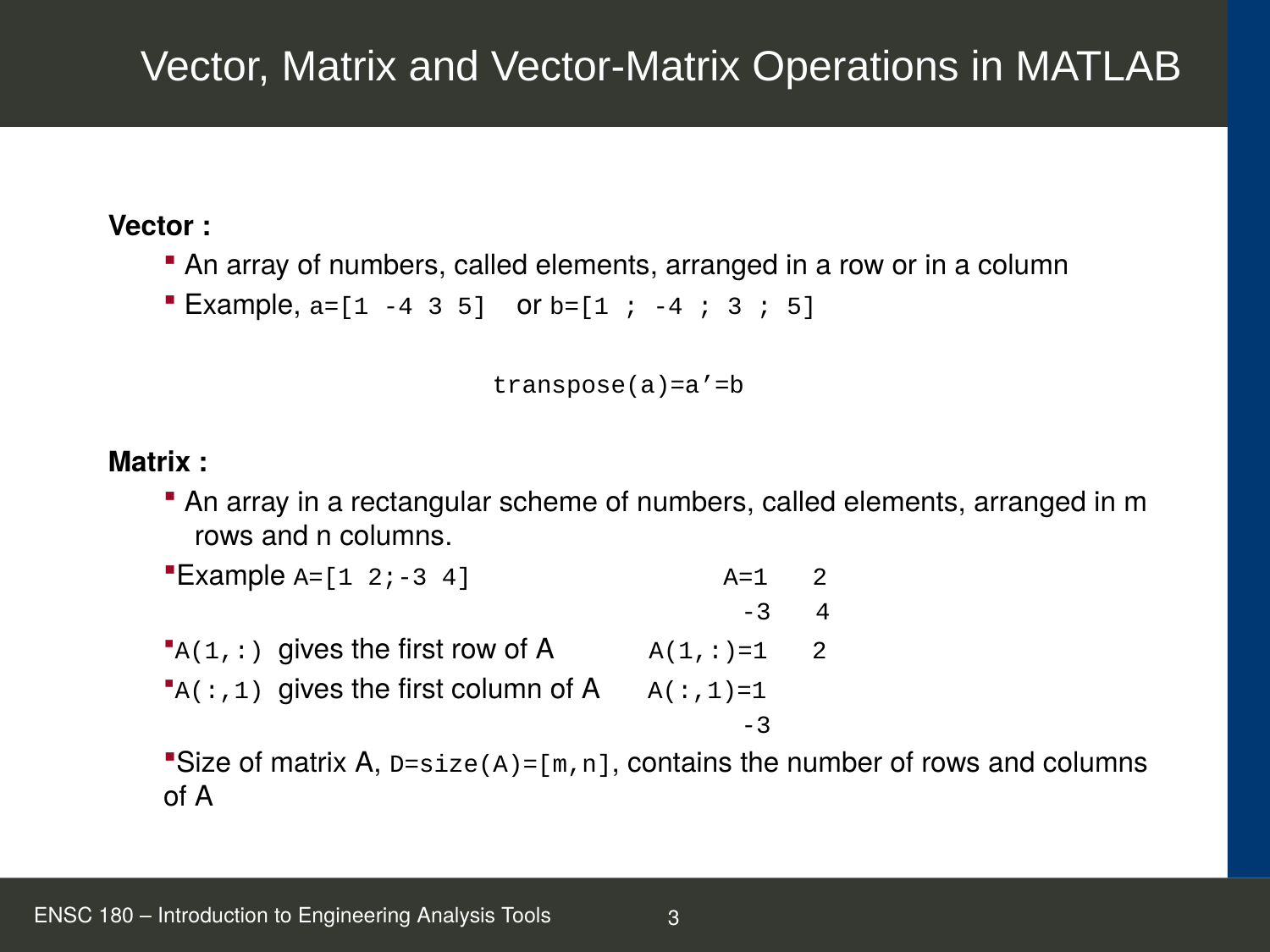

# Vector, Matrix and Vector-Matrix Operations in MATLAB
Vector :
 An array of numbers, called elements, arranged in a row or in a column
 Example, a=[1 -4 3 5]  or b=[1 ; -4 ; 3 ; 5]

                                          transpose(a)=a’=b

Matrix :
 An array in a rectangular scheme of numbers, called elements, arranged in m      rows and n columns.
Example A=[1 2;-3 4]                 A=1   2
                                       -3   4
A(1,:) gives the first row of A            A(1,:)=1   2
A(:,1) gives the first column of A      A(:,1)=1
                                       -3
Size of matrix A, D=size(A)=[m,n], contains the number of rows and columns of A

ENSC 180 – Introduction to Engineering Analysis Tools